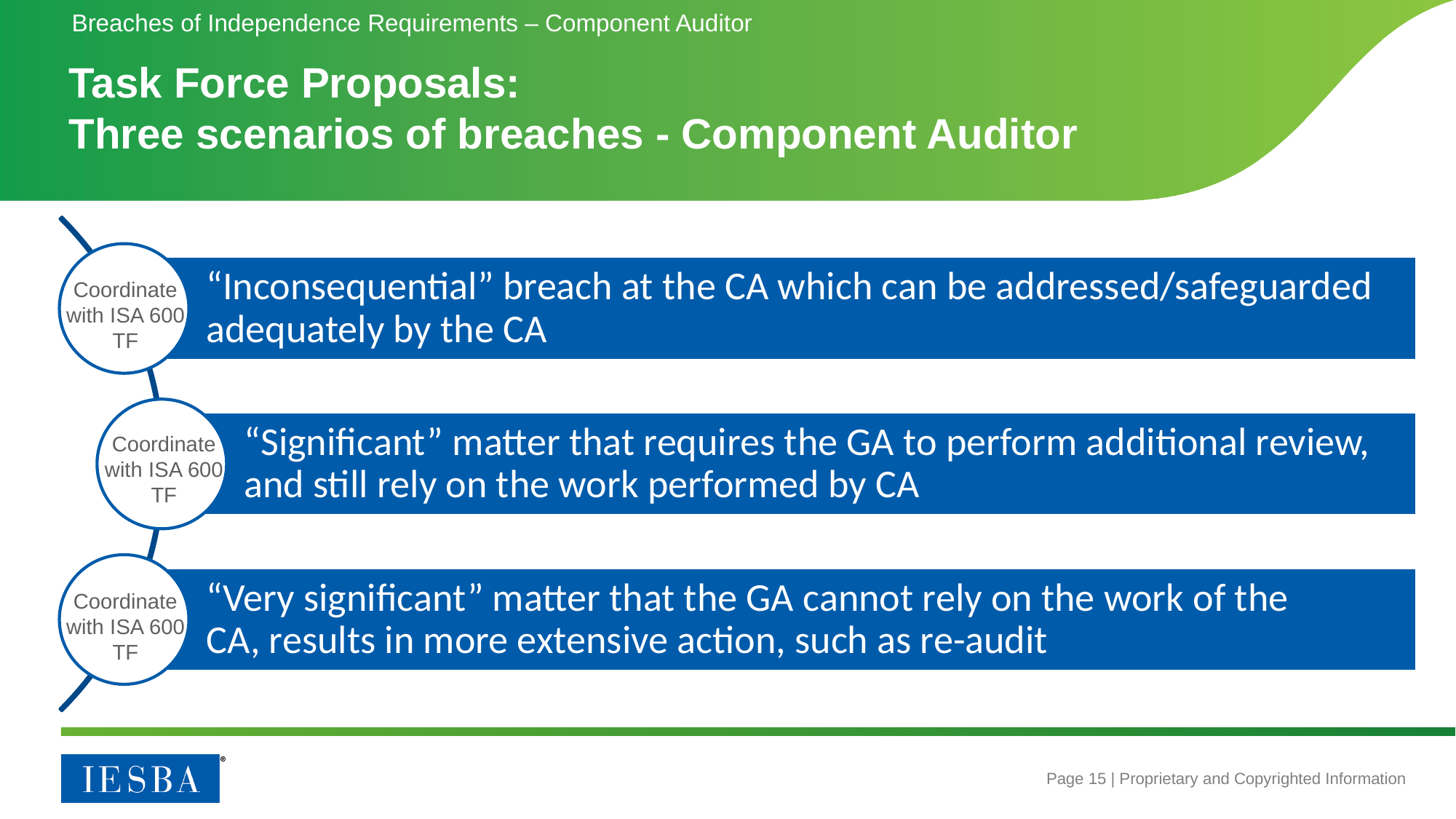

Breaches of Independence Requirements – Component Auditor

# Task Force Proposals: Three scenarios of breaches - Component Auditor
“Inconsequential” breach at the CA which can be addressed/safeguarded adequately by the CA
“Significant” matter that requires the GA to perform additional review, and still rely on the work performed by CA
“Very significant” matter that the GA cannot rely on the work of the CA, results in more extensive action, such as re-audit
Coordinate with ISA 600 TF
Coordinate with ISA 600 TF
Coordinate with ISA 600 TF